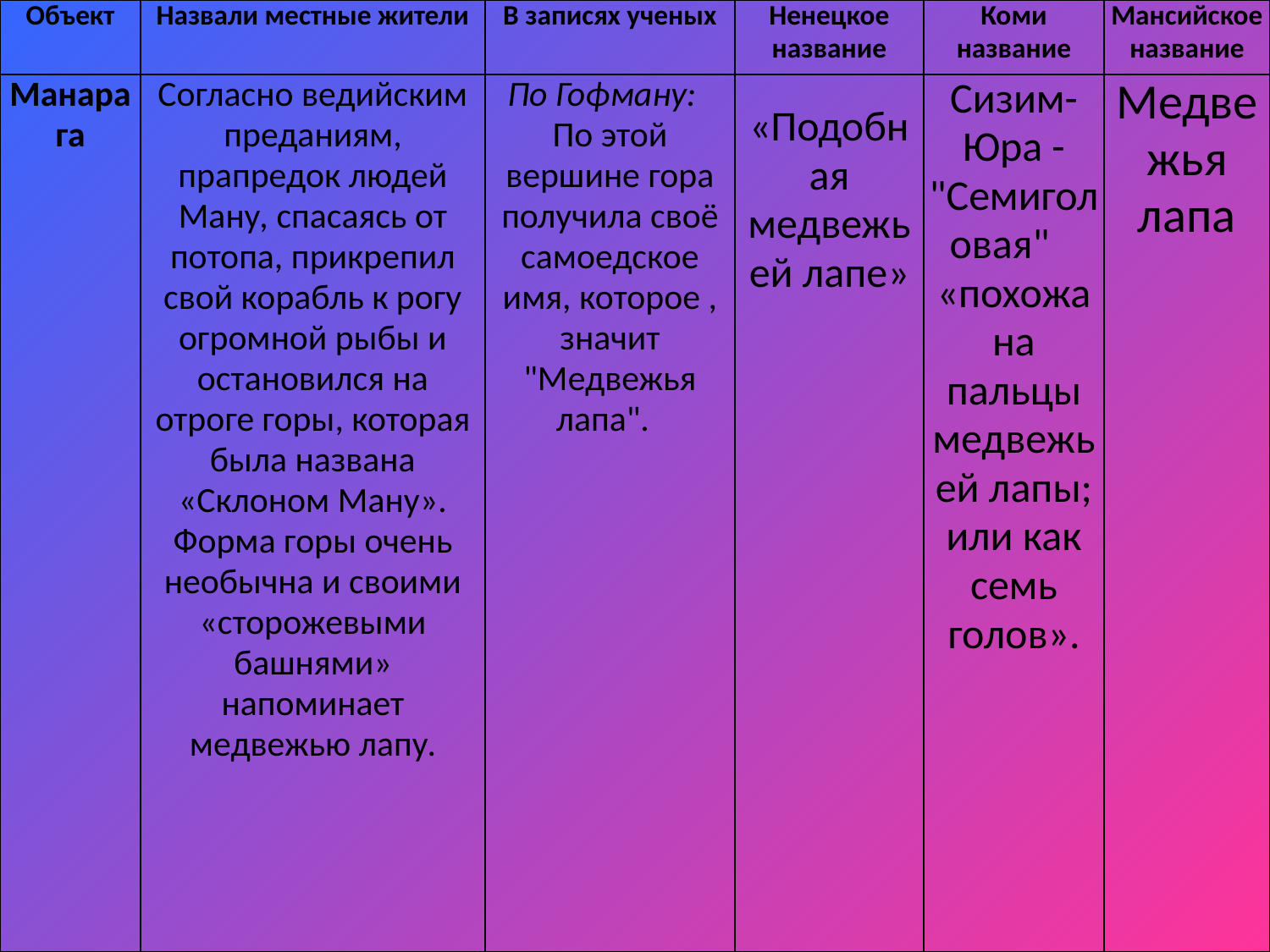

| Объект | Назвали местные жители | В записях ученых | Ненецкое название | Коми название | Мансийское название |
| --- | --- | --- | --- | --- | --- |
| Манарага | Согласно ведийским преданиям, прапредок людей Ману, спасаясь от потопа, прикрепил свой корабль к рогу огромной рыбы и остановился на отроге горы, которая была названа «Склоном Ману». Форма горы очень необычна и своими «сторожевыми башнями» напоминает медвежью лапу. | По Гофману: По этой вершине гора получила своё самоедское имя, которое , значит "Медвежья лапа". | «Подобная медвежьей лапе» | Сизим-Юра - "Семиголовая" «похожа на пальцы медвежьей лапы; или как семь голов». | Медвежья лапа |